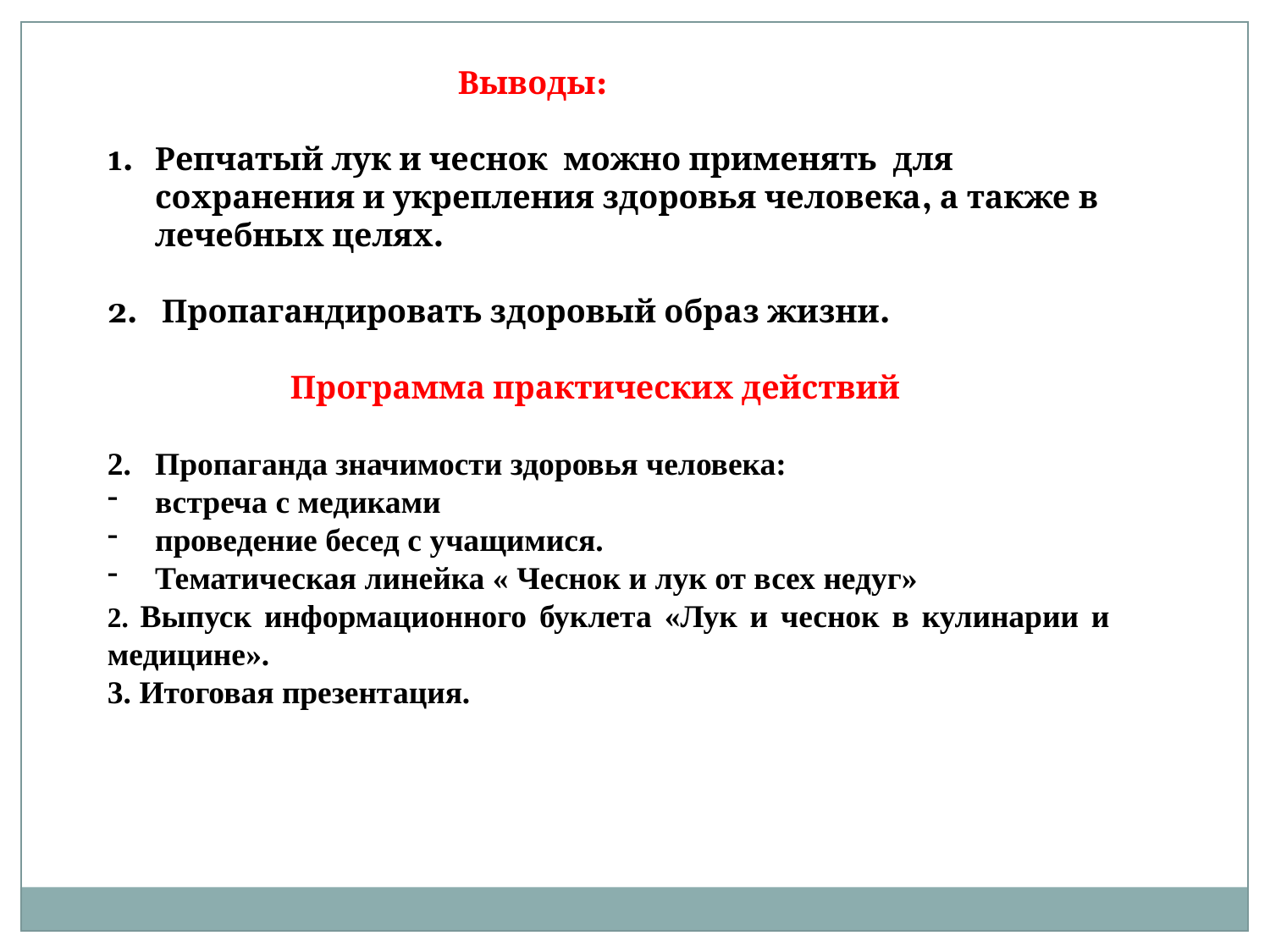

Выводы:

Репчатый лук и чеснок  можно применять  для сохранения и укрепления здоровья человека, а также в лечебных целях.

2.   Пропагандировать здоровый образ жизни.

                        Программа практических действий

Пропаганда значимости здоровья человека:
встреча с медиками
проведение бесед с учащимися.
Тематическая линейка « Чеснок и лук от всех недуг»
2. Выпуск информационного буклета «Лук и чеснок в кулинарии и  медицине».
3. Итоговая презентация.